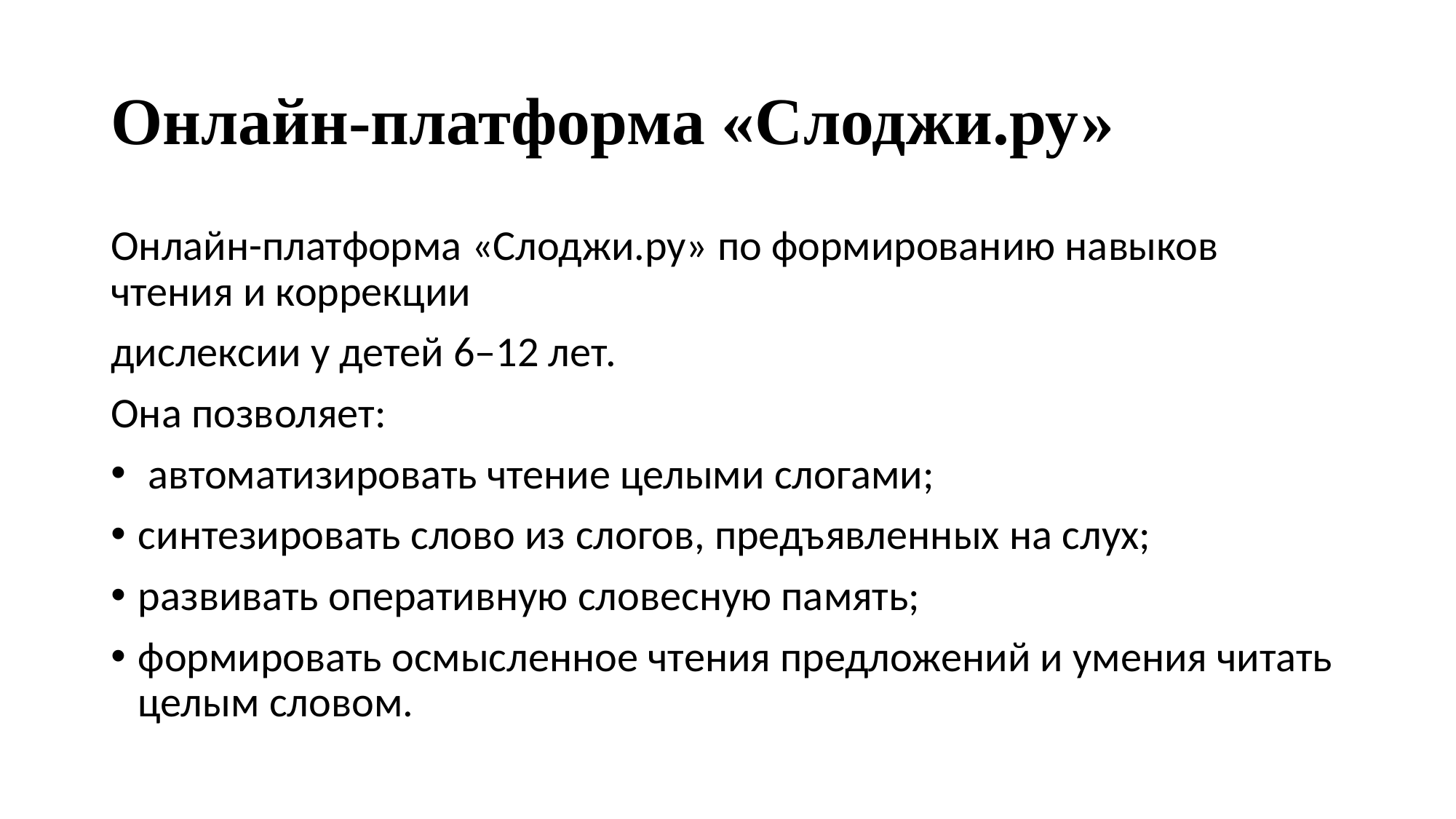

# Онлайн-платформа «Слоджи.ру»
Онлайн-платформа «Слоджи.ру» по формированию навыков чтения и коррекции
дислексии у детей 6–12 лет.
Она позволяет:
 автоматизировать чтение целыми слогами;
синтезировать слово из слогов, предъявленных на слух;
развивать оперативную словесную память;
формировать осмысленное чтения предложений и умения читать целым словом.